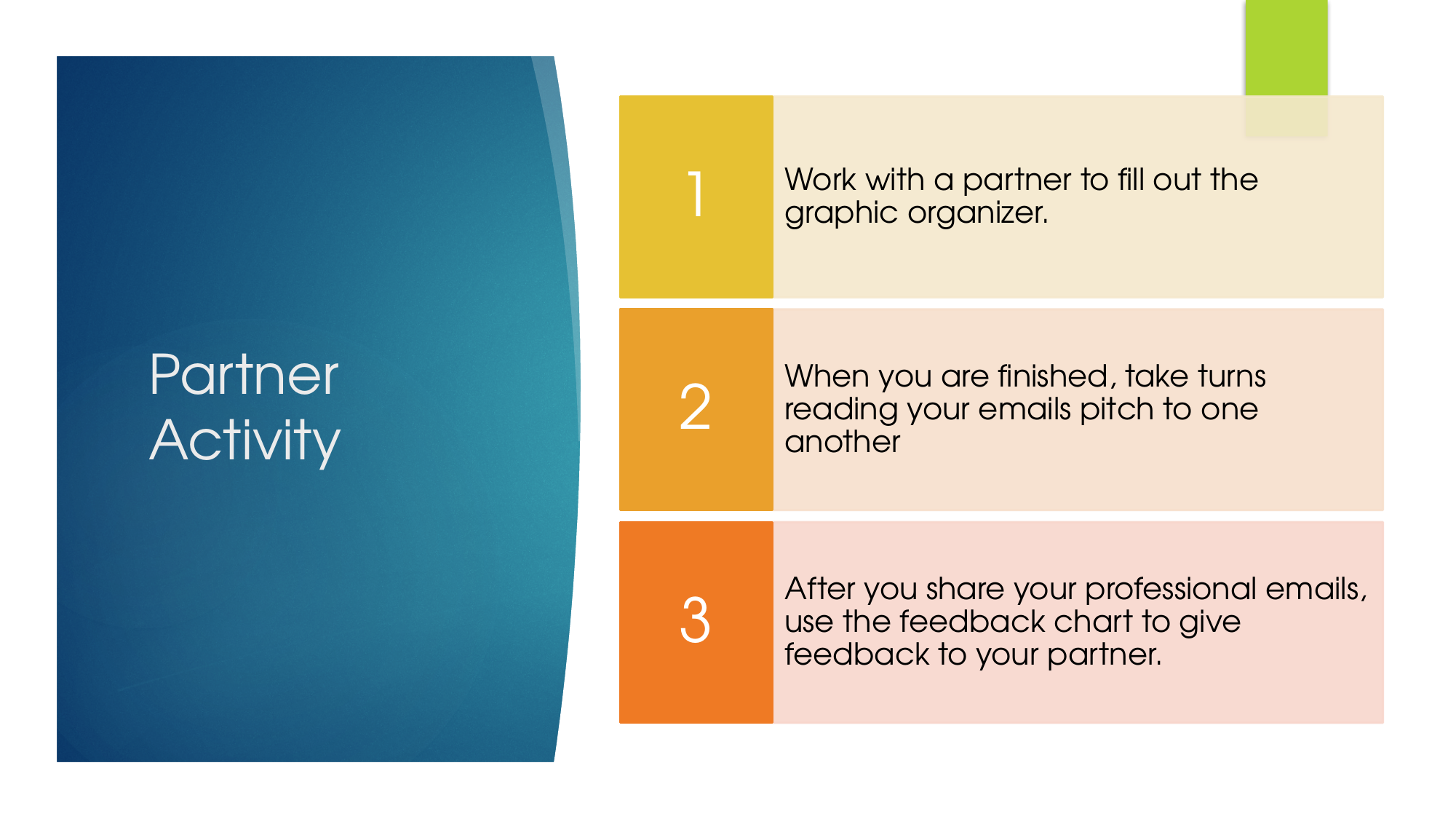

Work with a partner to fill out the graphic organizer.
1
When you are finished, take turns reading your emails pitch to one another
2
After you share your professional emails, use the feedback chart to give feedback to your partner.
3
# Partner Activity